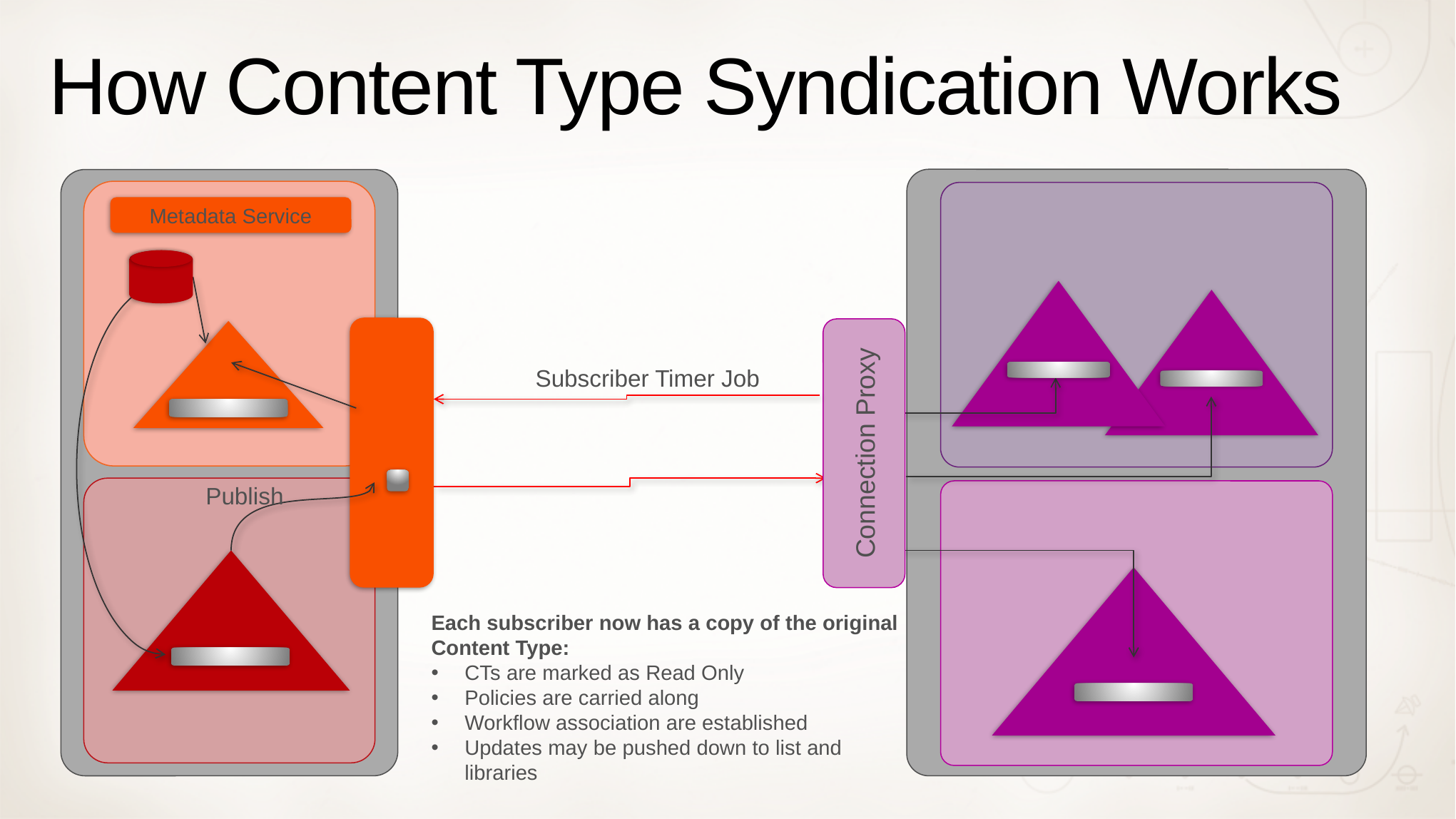

# How Content Type Syndication Works

Metadata Service

Connection Proxy

Subscriber Timer Job

Publish

Each subscriber now has a copy of the original Content Type:
CTs are marked as Read Only
Policies are carried along
Workflow association are established
Updates may be pushed down to list and libraries